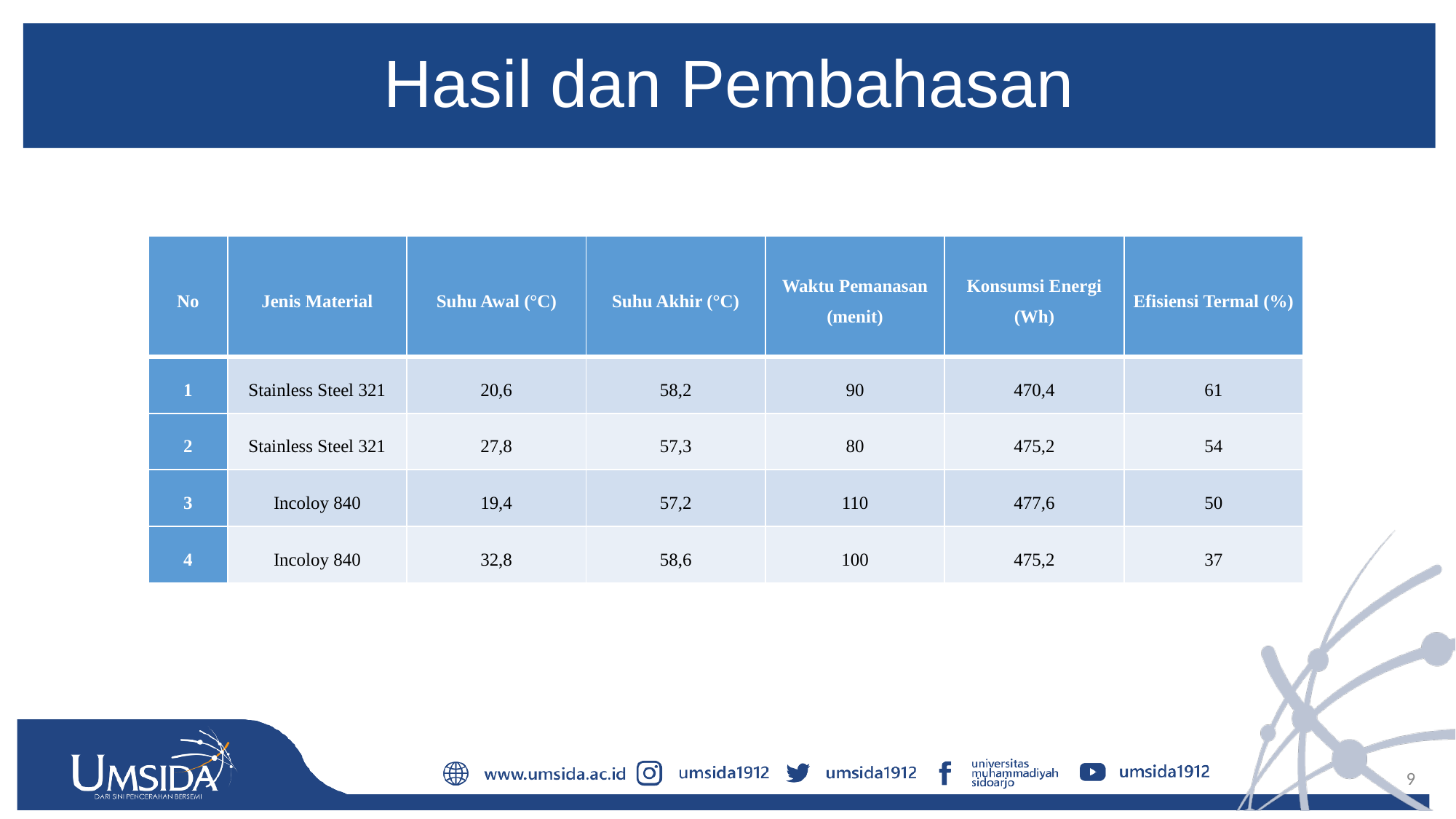

# Hasil dan Pembahasan

| No | Jenis Material | Suhu Awal (°C) | Suhu Akhir (°C) | Waktu Pemanasan (menit) | Konsumsi Energi (Wh) | Efisiensi Termal (%) |
| --- | --- | --- | --- | --- | --- | --- |
| 1 | Stainless Steel 321 | 20,6 | 58,2 | 90 | 470,4 | 61 |
| 2 | Stainless Steel 321 | 27,8 | 57,3 | 80 | 475,2 | 54 |
| 3 | Incoloy 840 | 19,4 | 57,2 | 110 | 477,6 | 50 |
| 4 | Incoloy 840 | 32,8 | 58,6 | 100 | 475,2 | 37 |